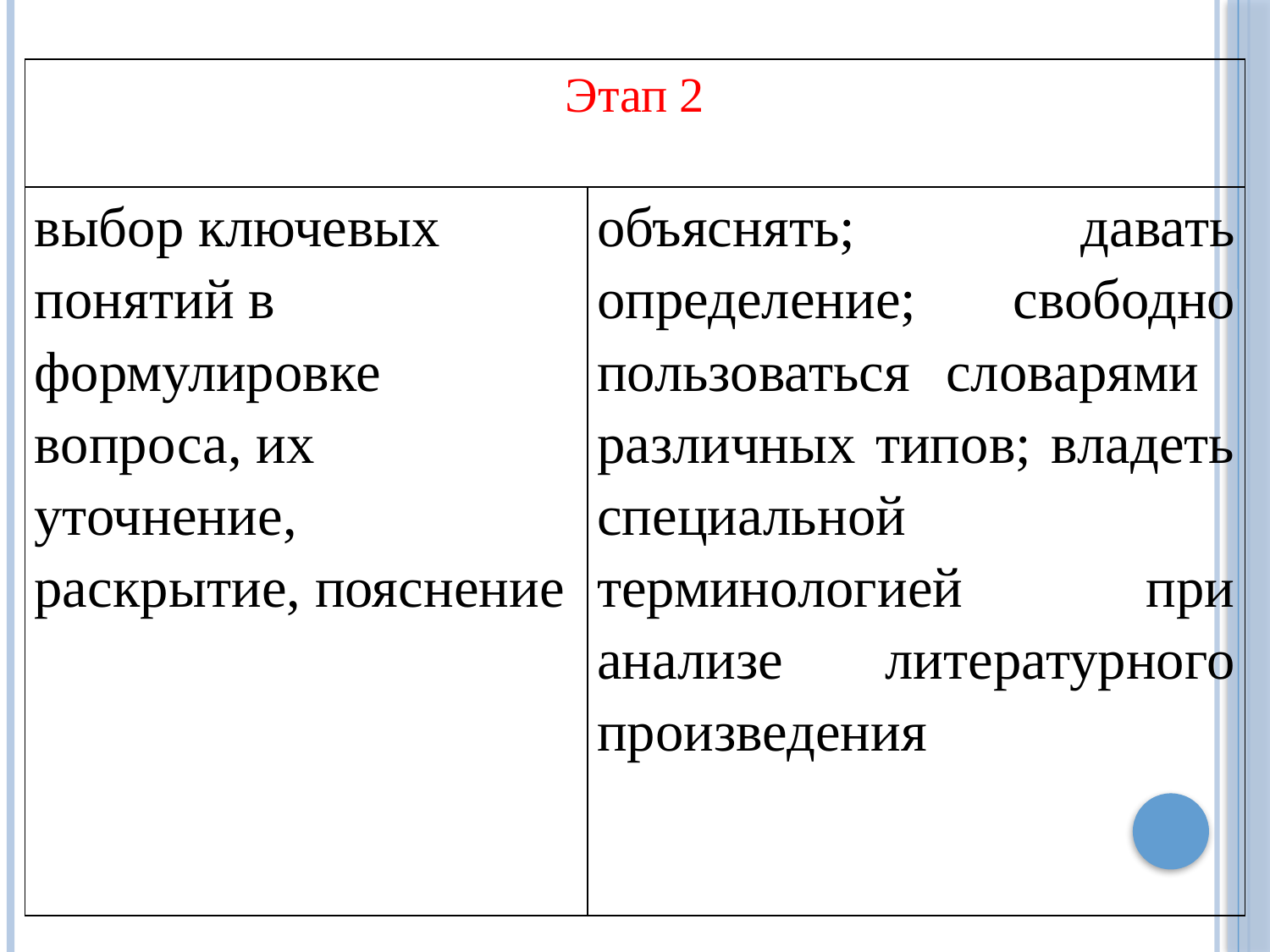

| Этап 2 |  |
| --- | --- |
| выбор ключевых понятий в формулировке вопроса, их уточнение, раскрытие, пояснение | объяснять; давать определение; свободно пользоваться словарями различных типов; владеть специальной терминологией при анализе литературного произведения |